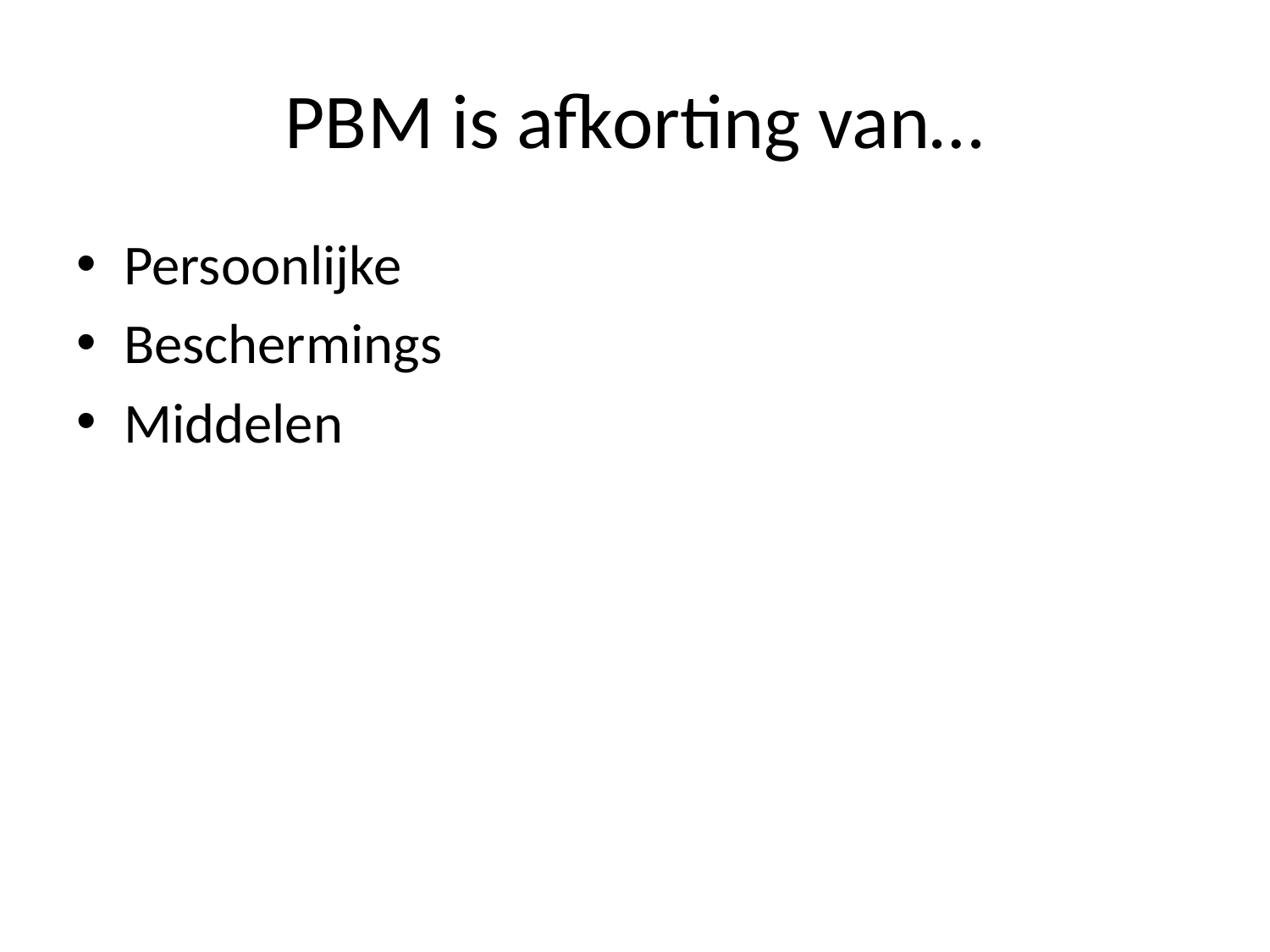

# PBM is afkorting van…
Persoonlijke
Beschermings
Middelen